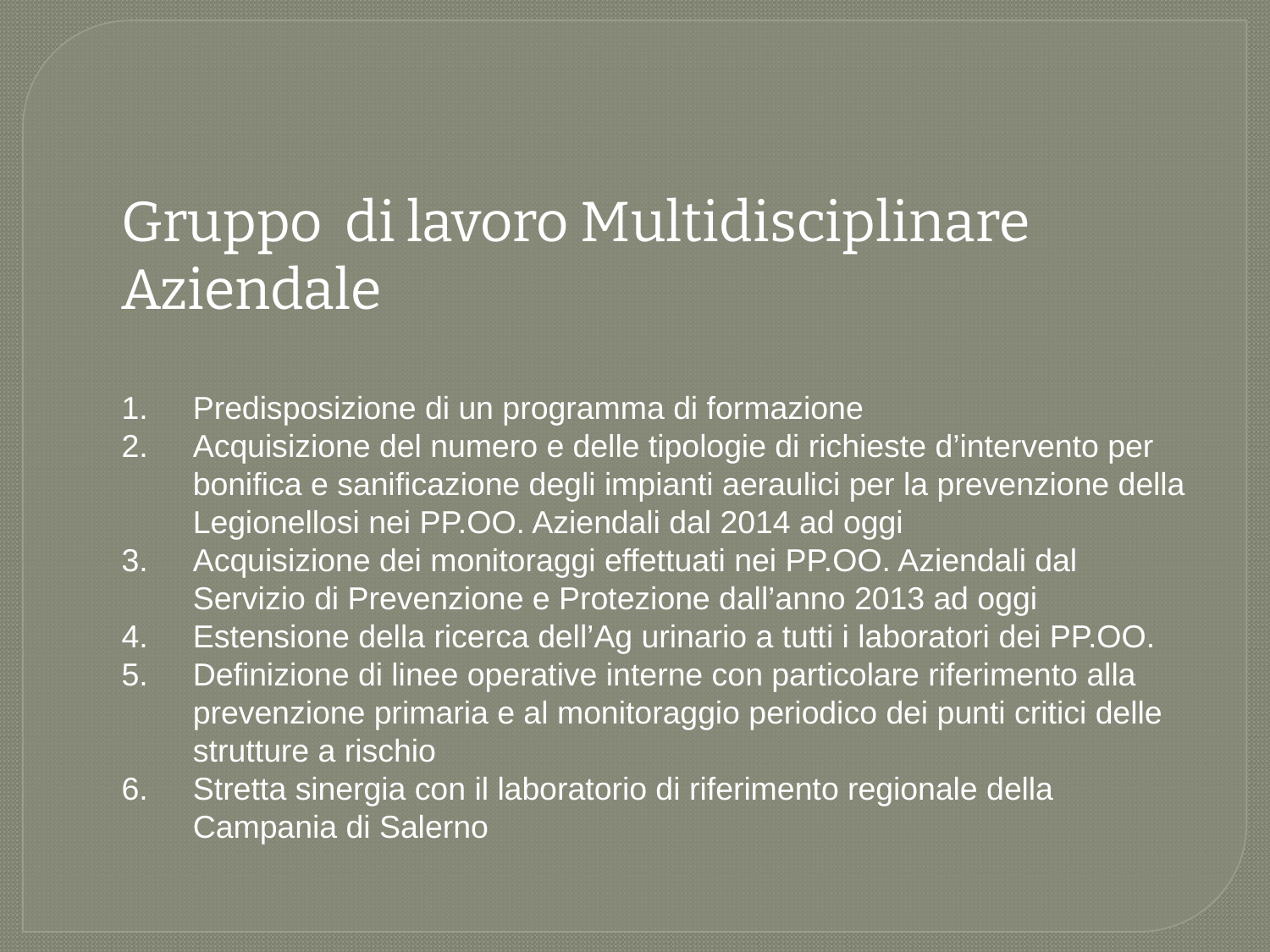

Gruppo  di lavoro Multidisciplinare Aziendale

Predisposizione di un programma di formazione
Acquisizione del numero e delle tipologie di richieste d’intervento per bonifica e sanificazione degli impianti aeraulici per la prevenzione della Legionellosi nei PP.OO. Aziendali dal 2014 ad oggi
Acquisizione dei monitoraggi effettuati nei PP.OO. Aziendali dal Servizio di Prevenzione e Protezione dall’anno 2013 ad oggi
Estensione della ricerca dell’Ag urinario a tutti i laboratori dei PP.OO.
Definizione di linee operative interne con particolare riferimento alla prevenzione primaria e al monitoraggio periodico dei punti critici delle strutture a rischio
Stretta sinergia con il laboratorio di riferimento regionale della Campania di Salerno